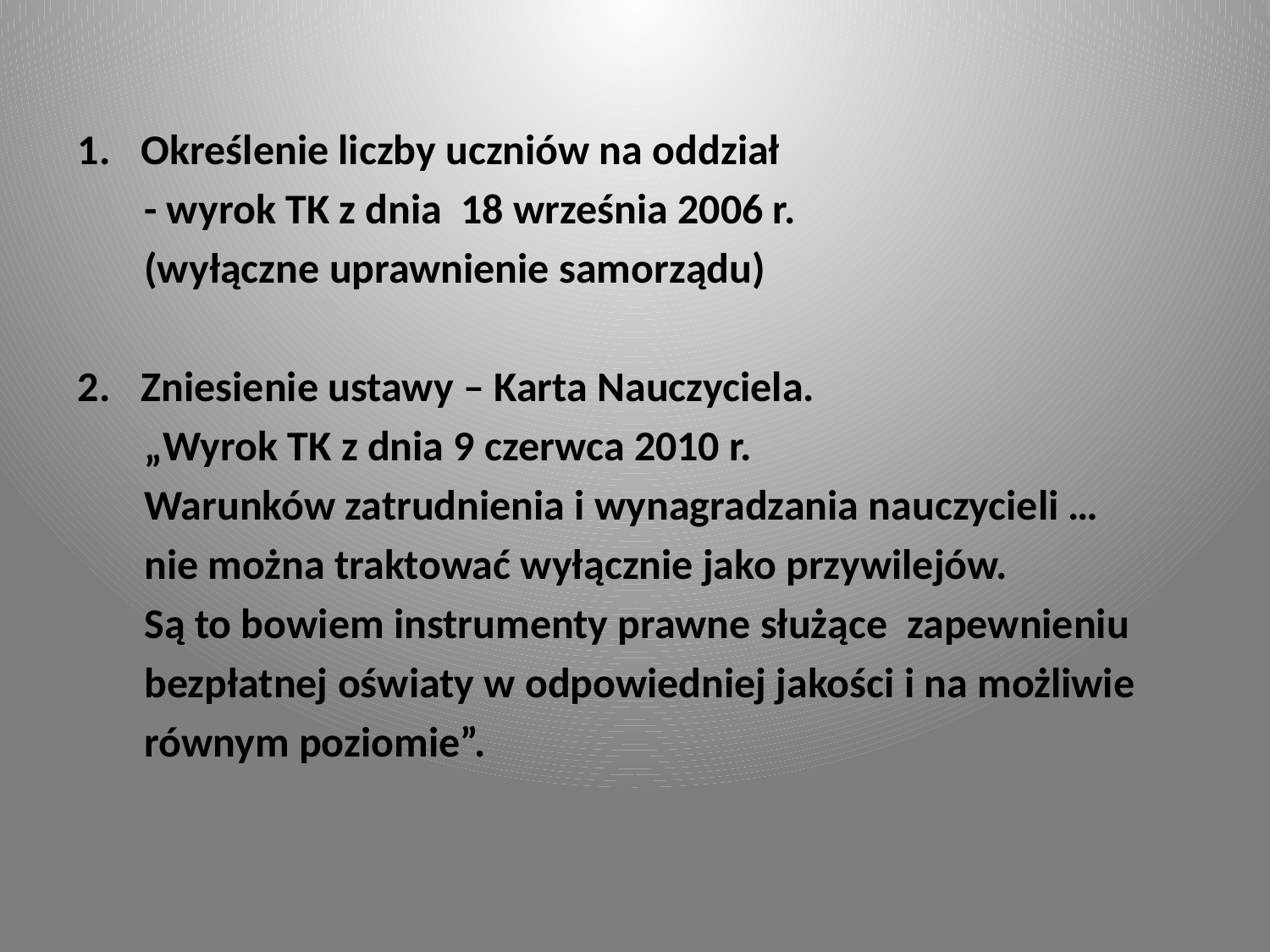

Określenie liczby uczniów na oddział
       - wyrok TK z dnia  18 września 2006 r.
       (wyłączne uprawnienie samorządu)

Zniesienie ustawy – Karta Nauczyciela.
       „Wyrok TK z dnia 9 czerwca 2010 r.
       Warunków zatrudnienia i wynagradzania nauczycieli …
       nie można traktować wyłącznie jako przywilejów.
       Są to bowiem instrumenty prawne służące  zapewnieniu
       bezpłatnej oświaty w odpowiedniej jakości i na możliwie
       równym poziomie”.